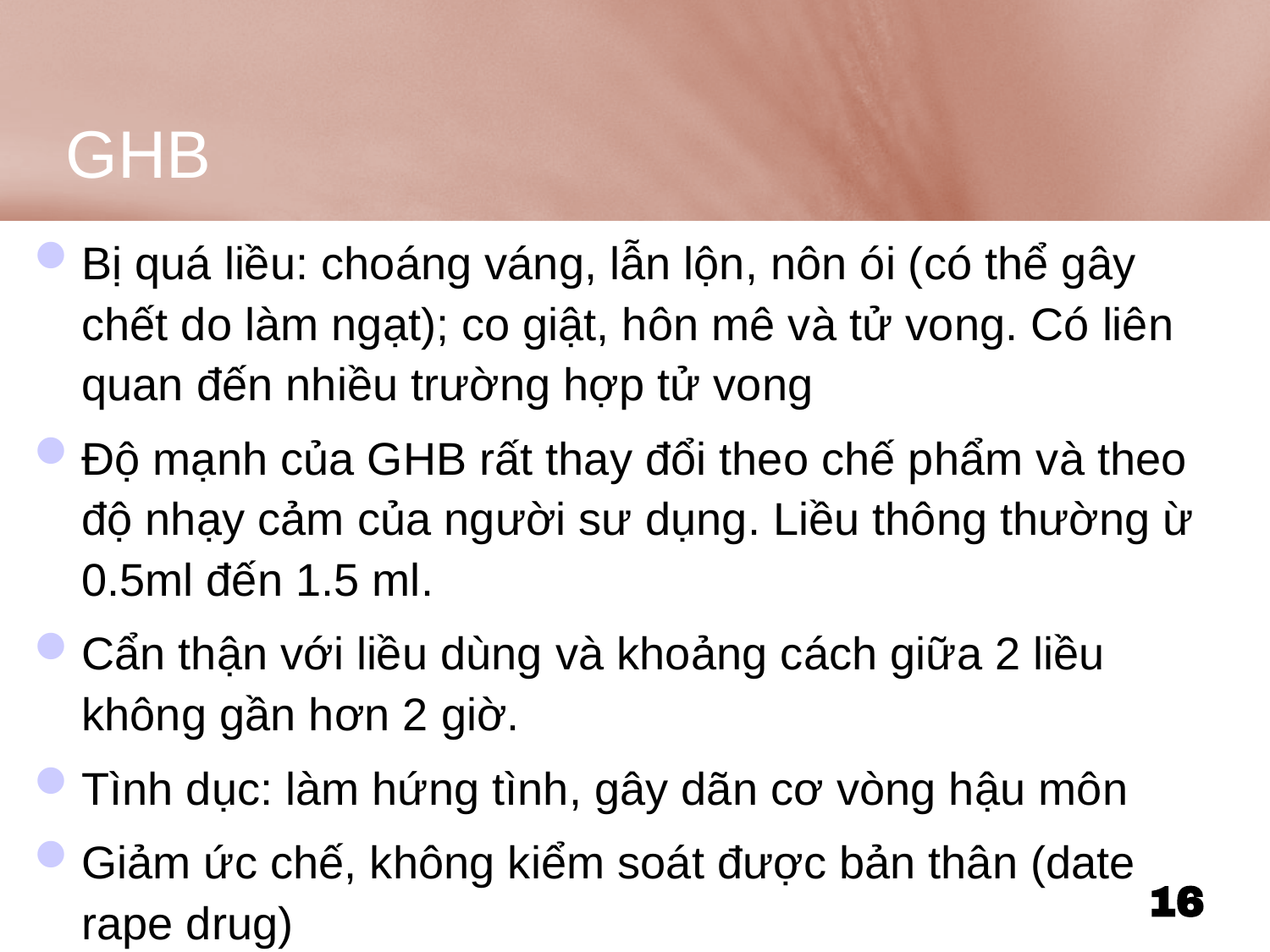

# GHB
Bị quá liều: choáng váng, lẫn lộn, nôn ói (có thể gây chết do làm ngạt); co giật, hôn mê và tử vong. Có liên quan đến nhiều trường hợp tử vong
Độ mạnh của GHB rất thay đổi theo chế phẩm và theo độ nhạy cảm của người sư dụng. Liều thông thường ừ 0.5ml đến 1.5 ml.
Cẩn thận với liều dùng và khoảng cách giữa 2 liều không gần hơn 2 giờ.
Tình dục: làm hứng tình, gây dãn cơ vòng hậu môn
Giảm ức chế, không kiểm soát được bản thân (date  rape drug)

16